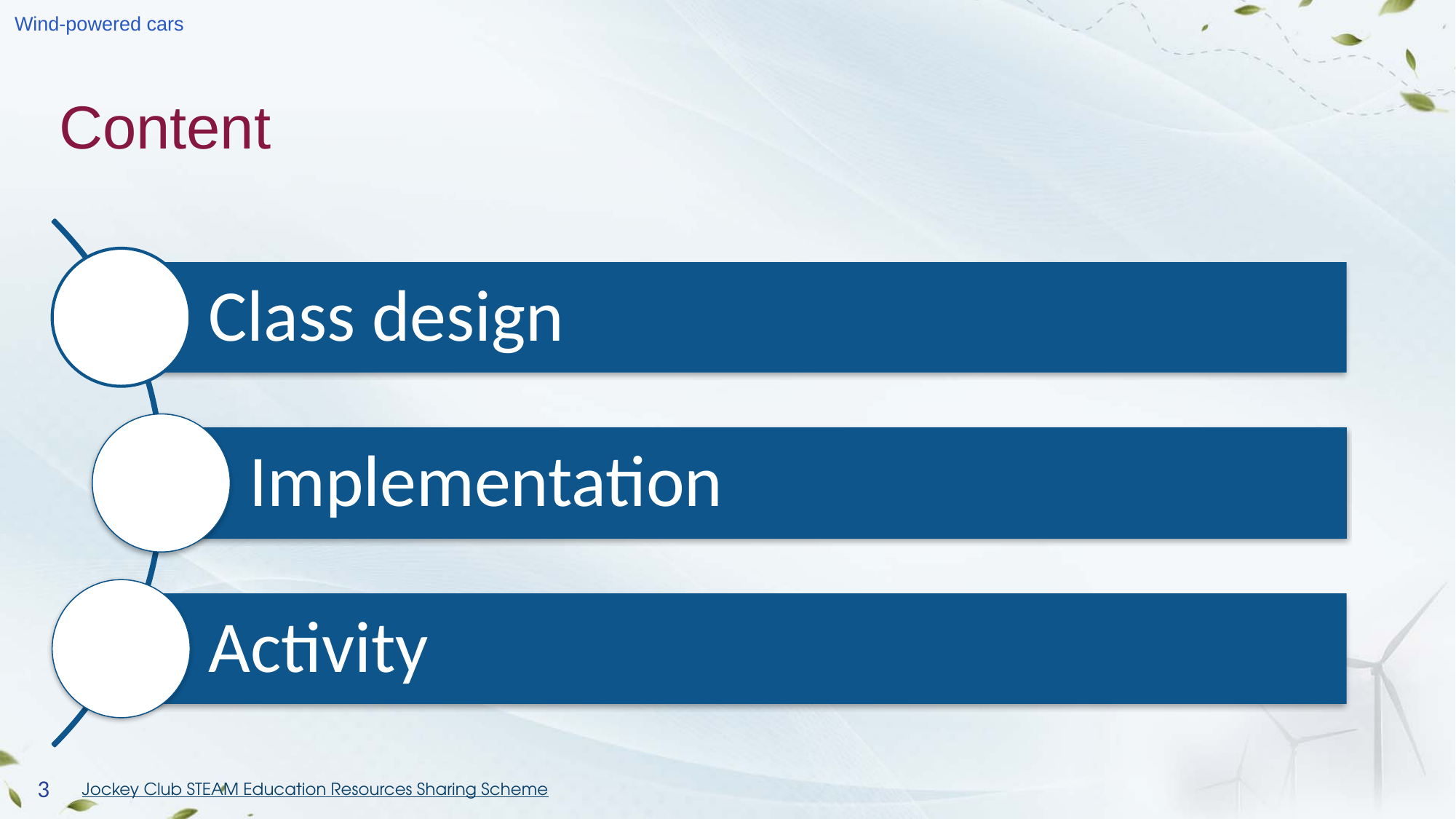

# Content
Class design
Implementation
Activity
3